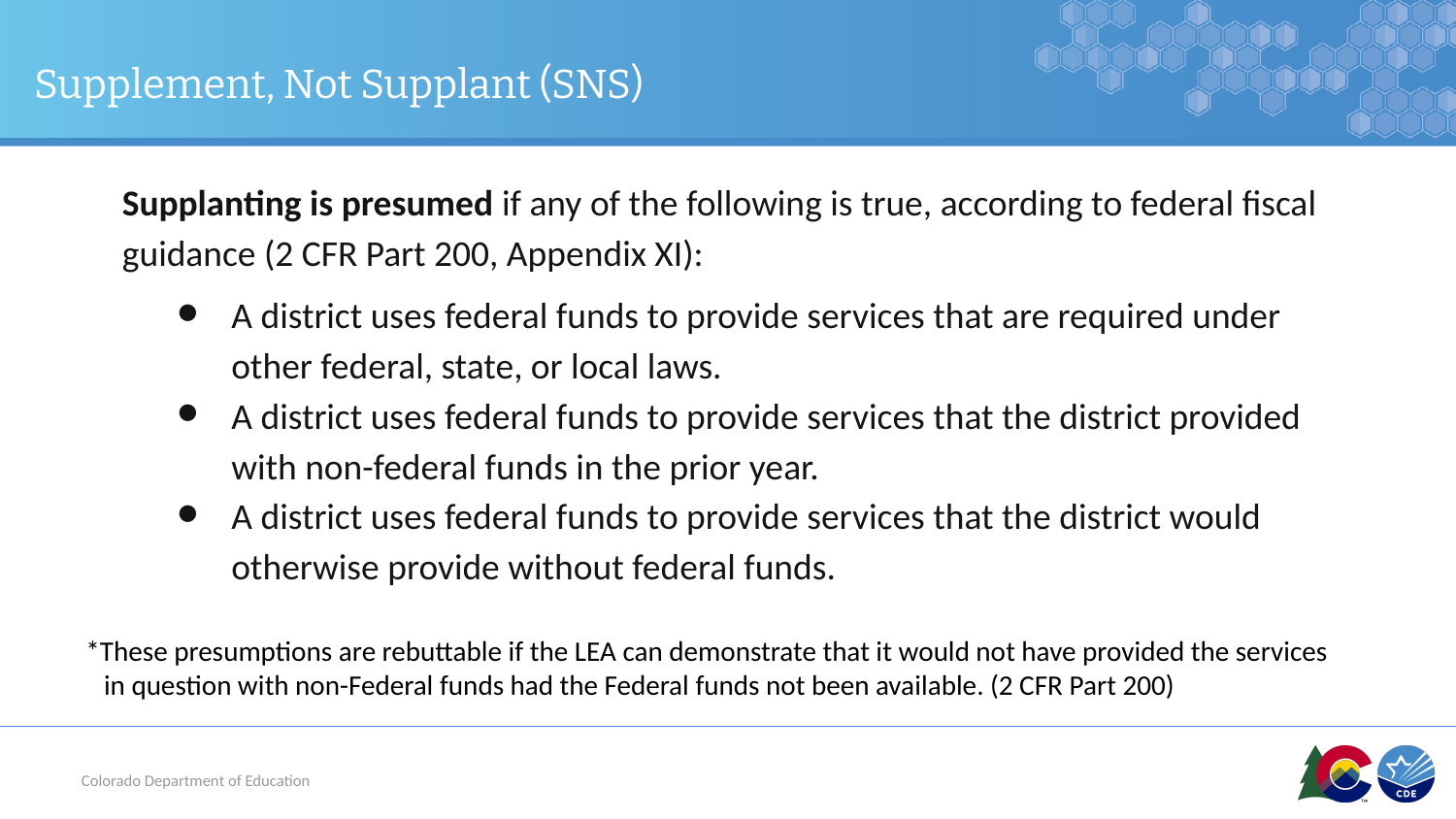

# Supplement, Not Supplant (SNS)
Supplanting is presumed if any of the following is true, according to federal fiscal guidance (2 CFR Part 200, Appendix XI):
A district uses federal funds to provide services that are required under other federal, state, or local laws.
A district uses federal funds to provide services that the district provided with non-federal funds in the prior year.
A district uses federal funds to provide services that the district would otherwise provide without federal funds.

*These presumptions are rebuttable if the LEA can demonstrate that it would not have provided the services in question with non-Federal funds had the Federal funds not been available. (2 CFR Part 200)